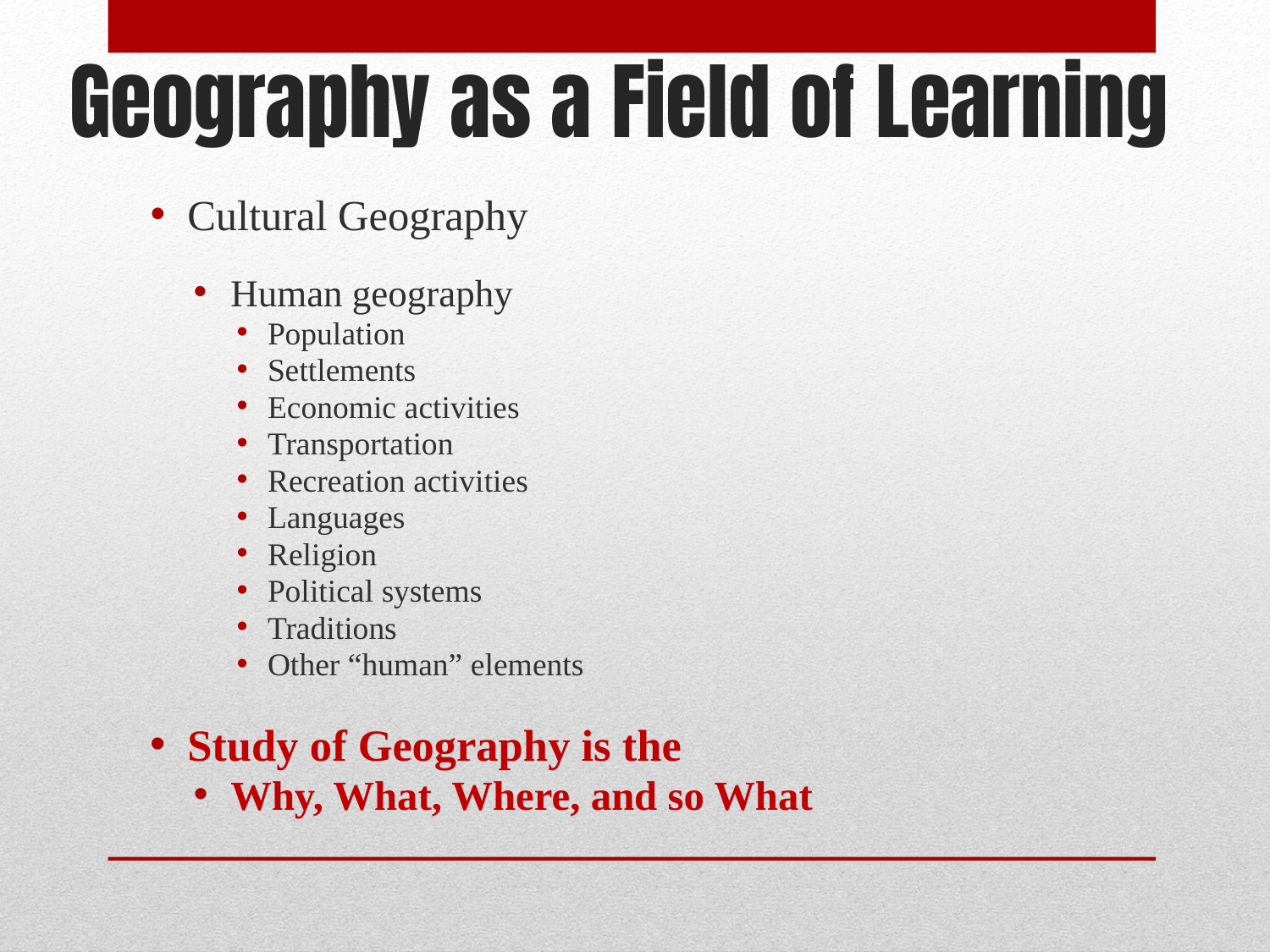

Geography as a Field of Learning
Cultural Geography

Human geography
Population
Settlements
Economic activities
Transportation
Recreation activities
Languages
Religion
Political systems
Traditions
Other “human” elements

Study of Geography is the
Why, What, Where, and so What